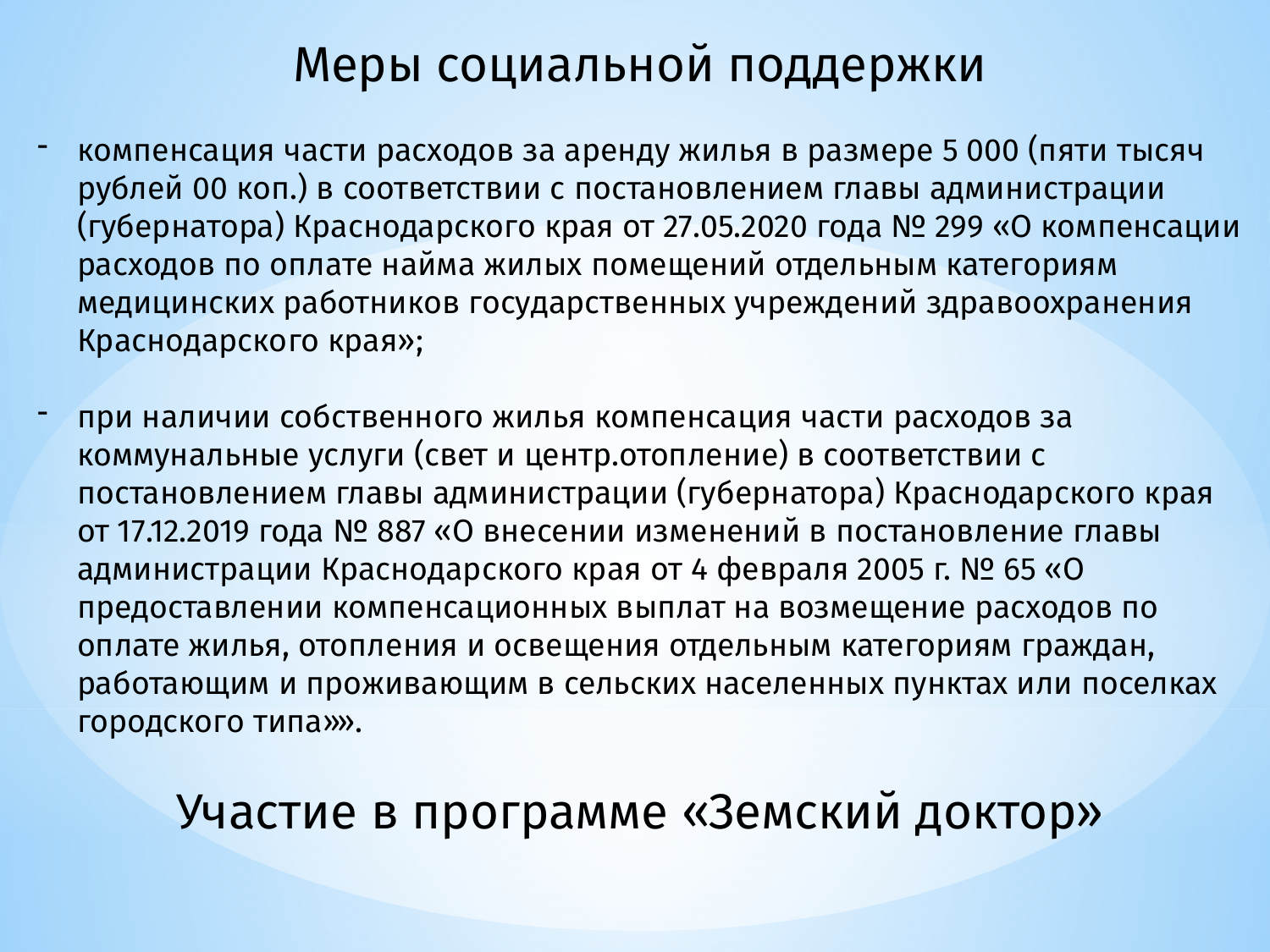

Меры социальной поддержки

компенсация части расходов за аренду жилья в размере 5 000 (пяти тысяч рублей 00 коп.) в соответствии с постановлением главы администрации (губернатора) Краснодарского края от 27.05.2020 года № 299 «О компенсации расходов по оплате найма жилых помещений отдельным категориям медицинских работников государственных учреждений здравоохранения Краснодарского края»;

при наличии собственного жилья компенсация части расходов за коммунальные услуги (свет и центр.отопление) в соответствии с постановлением главы администрации (губернатора) Краснодарского края от 17.12.2019 года № 887 «О внесении изменений в постановление главы администрации Краснодарского края от 4 февраля 2005 г. № 65 «О предоставлении компенсационных выплат на возмещение расходов по оплате жилья, отопления и освещения отдельным категориям граждан, работающим и проживающим в сельских населенных пунктах или поселках городского типа»».

Участие в программе «Земский доктор»